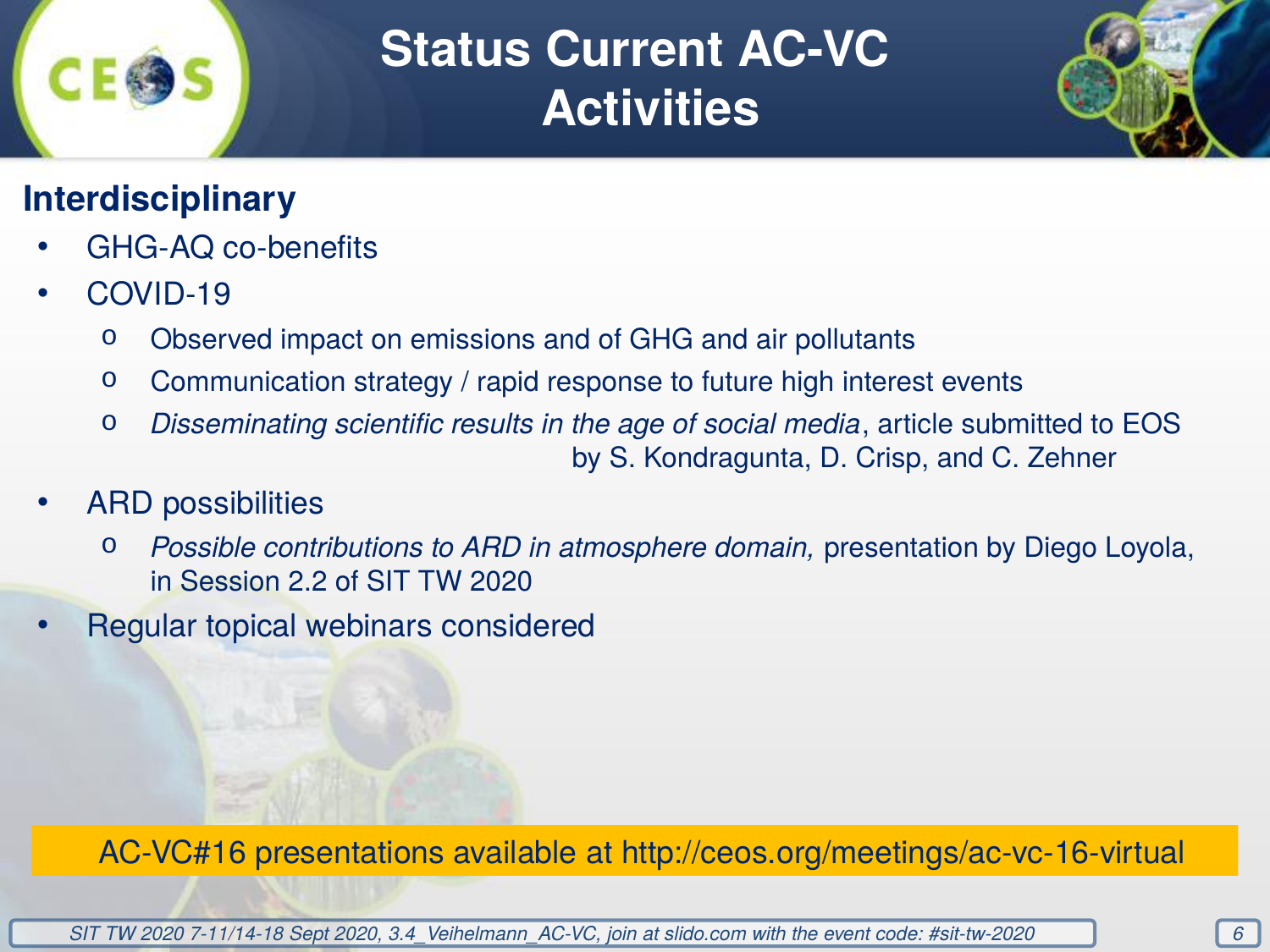

Status Current AC-VC Activities

Interdisciplinary
GHG-AQ co-benefits
COVID-19
Observed impact on emissions and of GHG and air pollutants
Communication strategy / rapid response to future high interest events
Disseminating scientific results in the age of social media, article submitted to EOS                                                         by S. Kondragunta, D. Crisp, and C. Zehner
ARD possibilities
Possible contributions to ARD in atmosphere domain, presentation by Diego Loyola, in Session 2.2 of SIT TW 2020
Regular topical webinars considered

AC-VC#16 presentations available at http://ceos.org/meetings/ac-vc-16-virtual
6